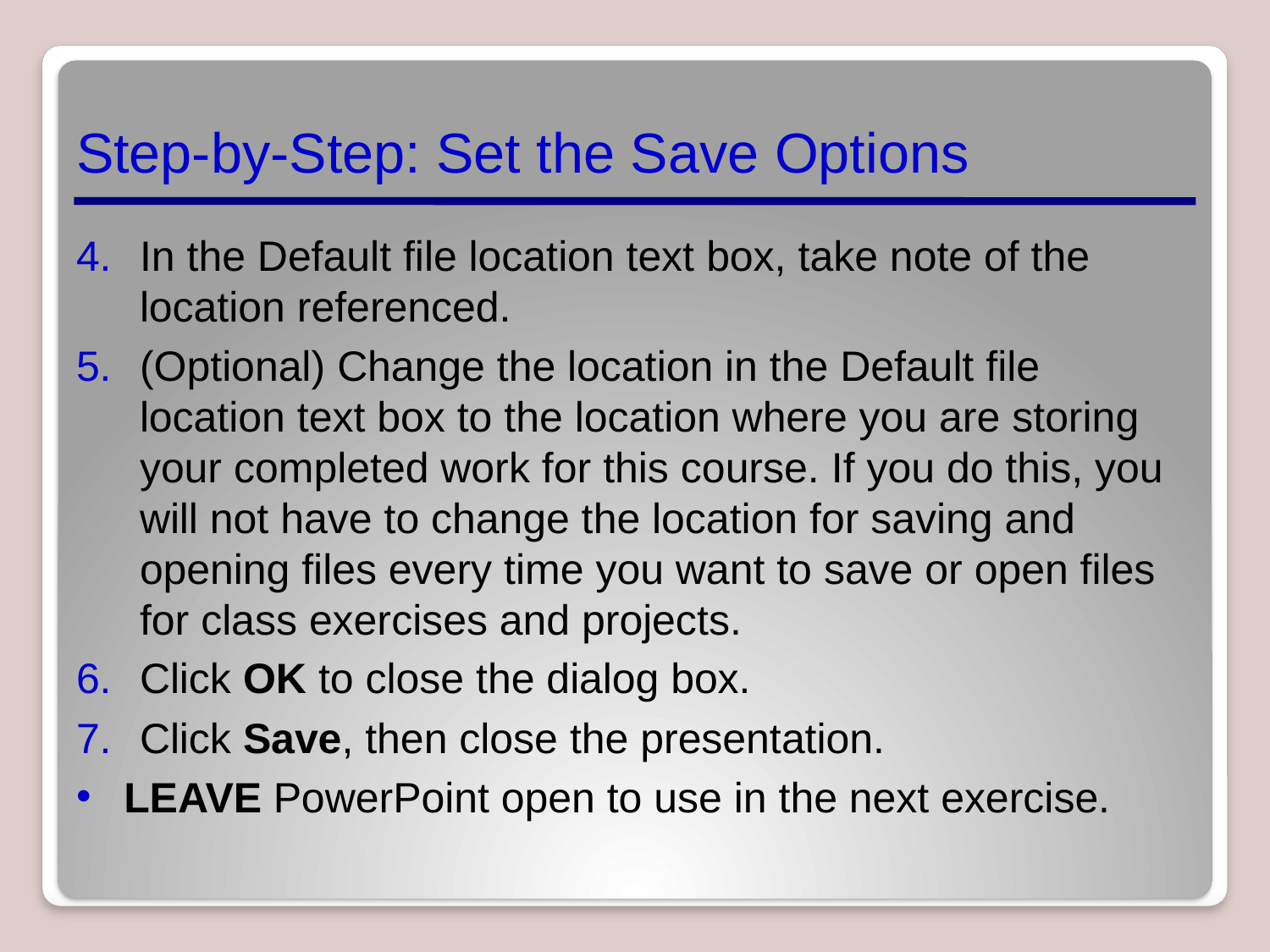

# Step-by-Step: Set the Save Options
In the Default file location text box, take note of the location referenced.
(Optional) Change the location in the Default file location text box to the location where you are storing your completed work for this course. If you do this, you will not have to change the location for saving and opening files every time you want to save or open files for class exercises and projects.
Click OK to close the dialog box.
Click Save, then close the presentation.
LEAVE PowerPoint open to use in the next exercise.